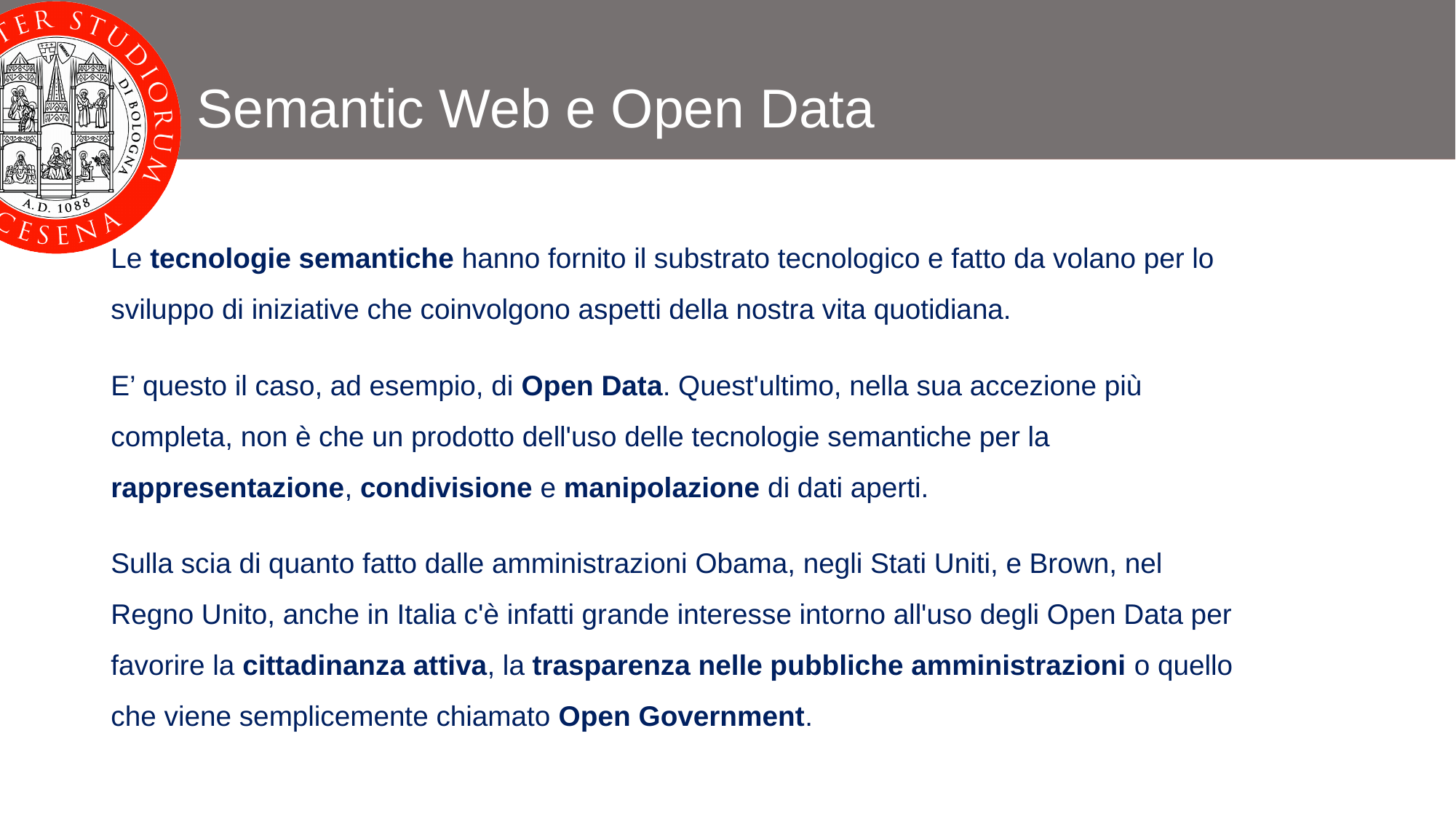

# Semantic Web e Open Data
Le tecnologie semantiche hanno fornito il substrato tecnologico e fatto da volano per lo sviluppo di iniziative che coinvolgono aspetti della nostra vita quotidiana.
E’ questo il caso, ad esempio, di Open Data. Quest'ultimo, nella sua accezione più completa, non è che un prodotto dell'uso delle tecnologie semantiche per la rappresentazione, condivisione e manipolazione di dati aperti.
Sulla scia di quanto fatto dalle amministrazioni Obama, negli Stati Uniti, e Brown, nel Regno Unito, anche in Italia c'è infatti grande interesse intorno all'uso degli Open Data per favorire la cittadinanza attiva, la trasparenza nelle pubbliche amministrazioni o quello che viene semplicemente chiamato Open Government.